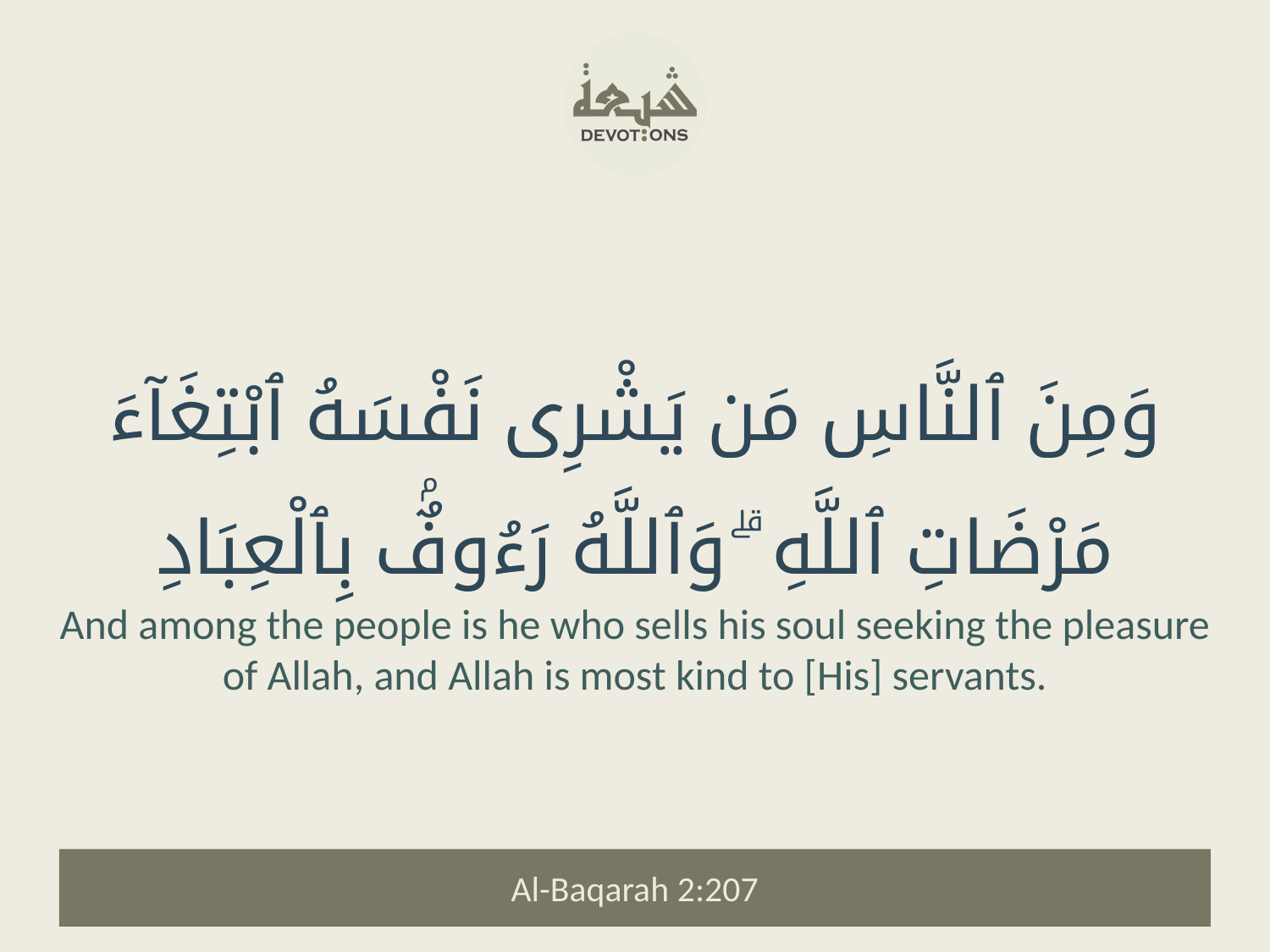

وَمِنَ ٱلنَّاسِ مَن يَشْرِى نَفْسَهُ ٱبْتِغَآءَ مَرْضَاتِ ٱللَّهِ ۗ وَٱللَّهُ رَءُوفٌۢ بِٱلْعِبَادِ
And among the people is he who sells his soul seeking the pleasure of Allah, and Allah is most kind to [His] servants.
Al-Baqarah 2:207